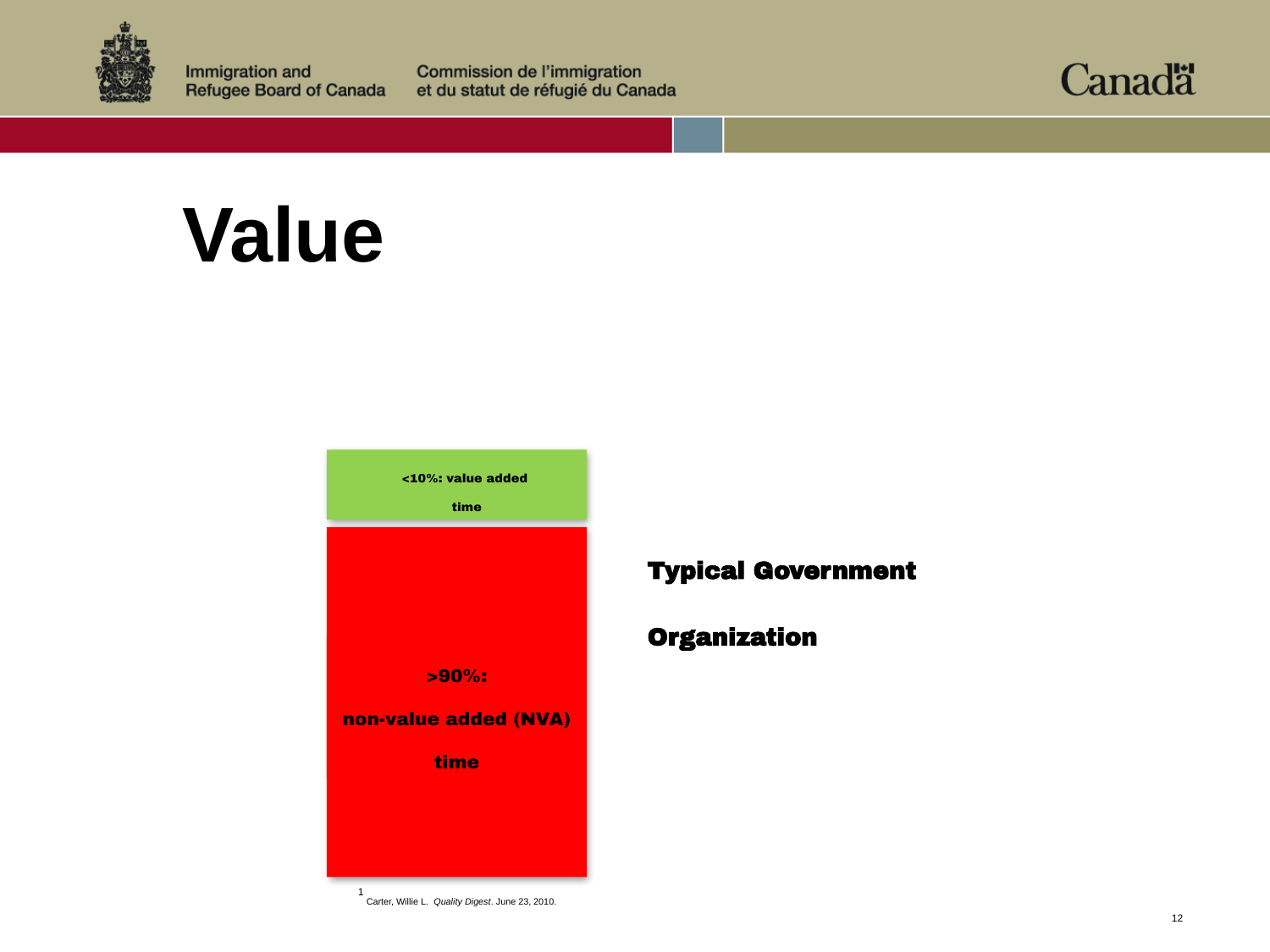

# Value

<10%: value added
 time
Typical Government
Organization

>90%:
non-value added (NVA) time
12
1 Carter, Willie L.  Quality Digest. June 23, 2010.